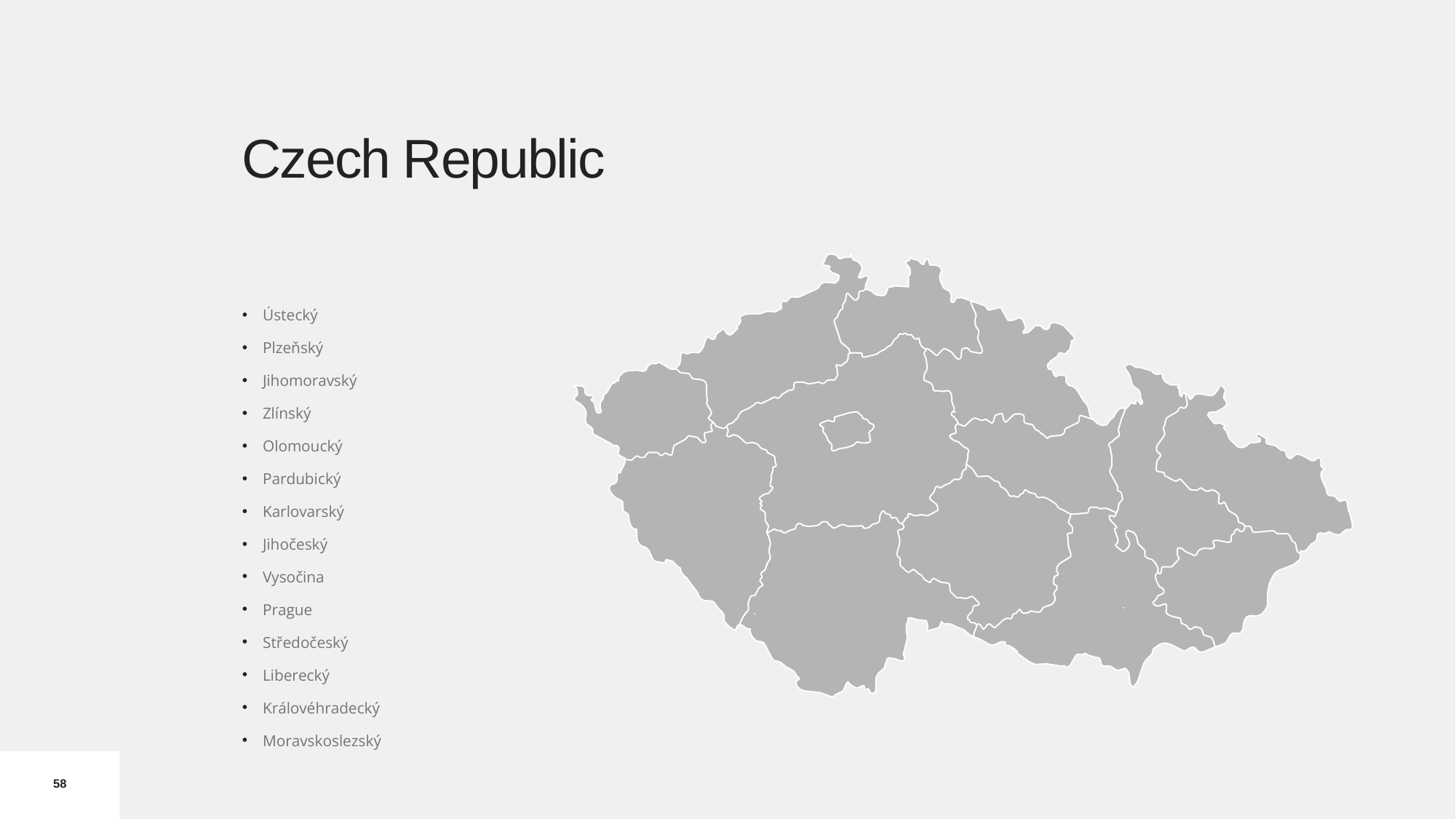

# Czech Republic

Ústecký
Plzeňský
Jihomoravský
Zlínský
Olomoucký
Pardubický
Karlovarský
Jihočeský
Vysočina
Prague
Středočeský
Liberecký
Královéhradecký
Moravskoslezský